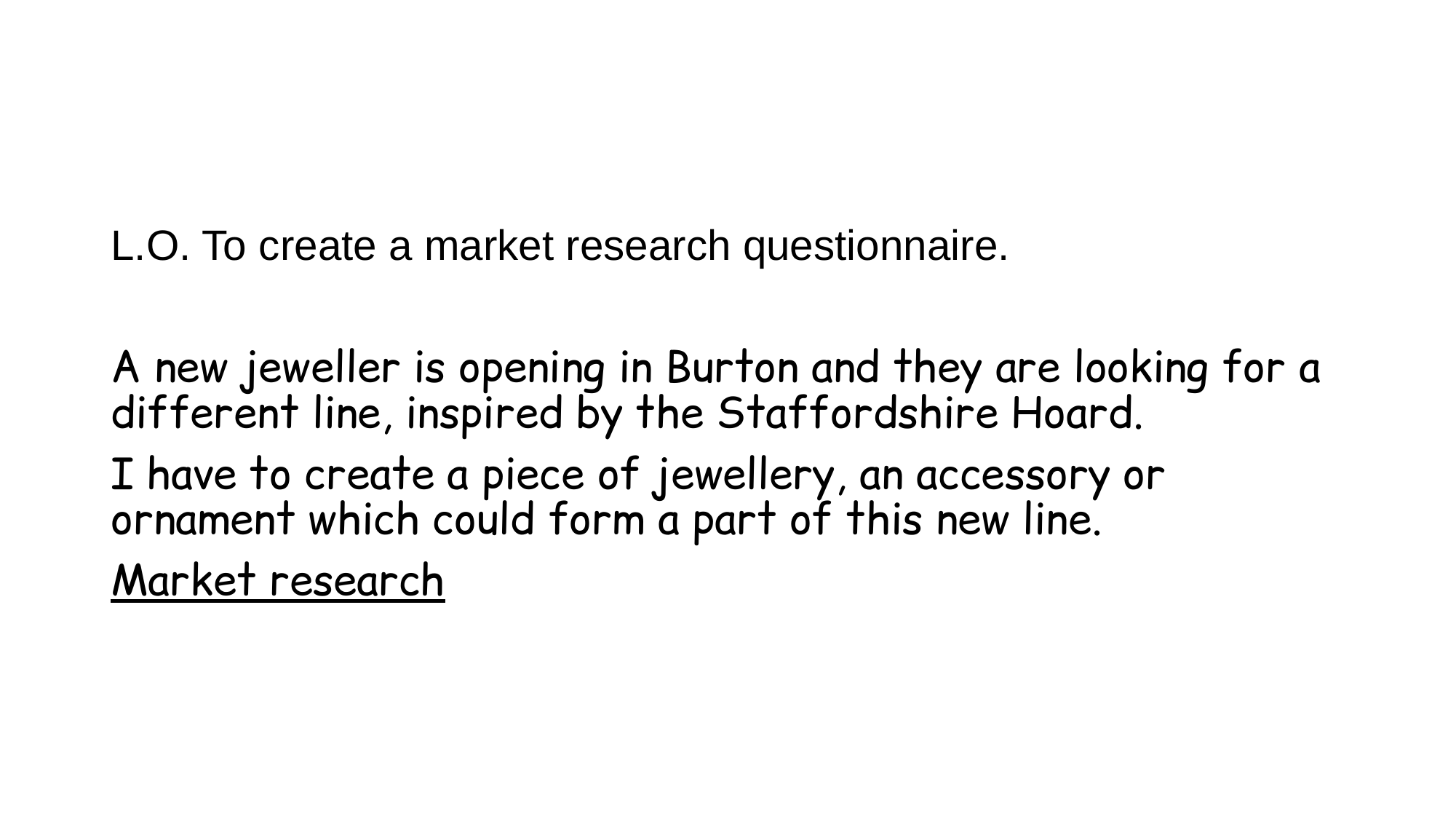

#
L.O. To create a market research questionnaire.

A new jeweller is opening in Burton and they are looking for a different line, inspired by the Staffordshire Hoard.
I have to create a piece of jewellery, an accessory or ornament which could form a part of this new line.
Market research